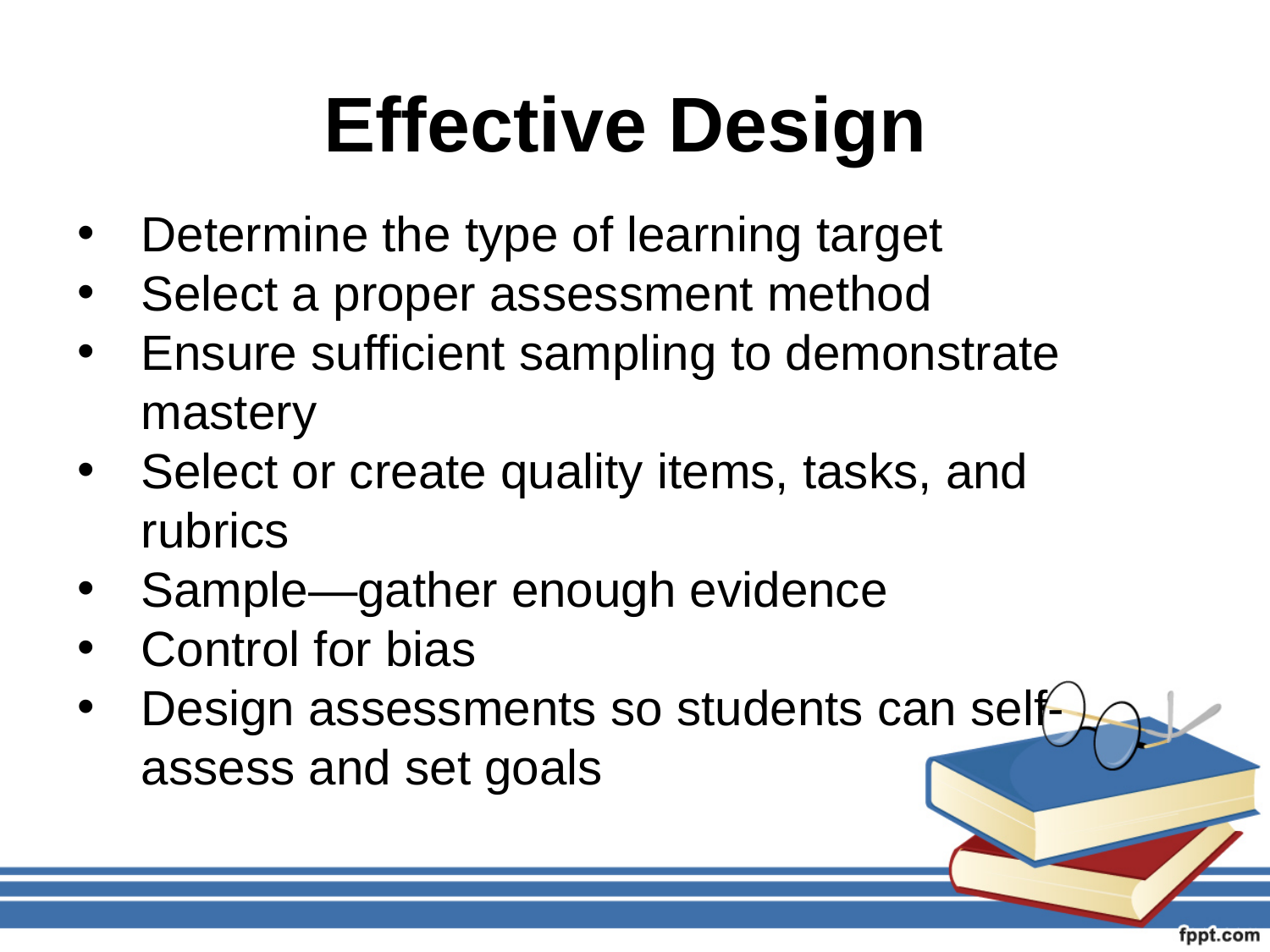

# Effective Design
Determine the type of learning target
Select a proper assessment method
Ensure sufficient sampling to demonstrate mastery
Select or create quality items, tasks, and rubrics
Sample—gather enough evidence
Control for bias
Design assessments so students can self-assess and set goals